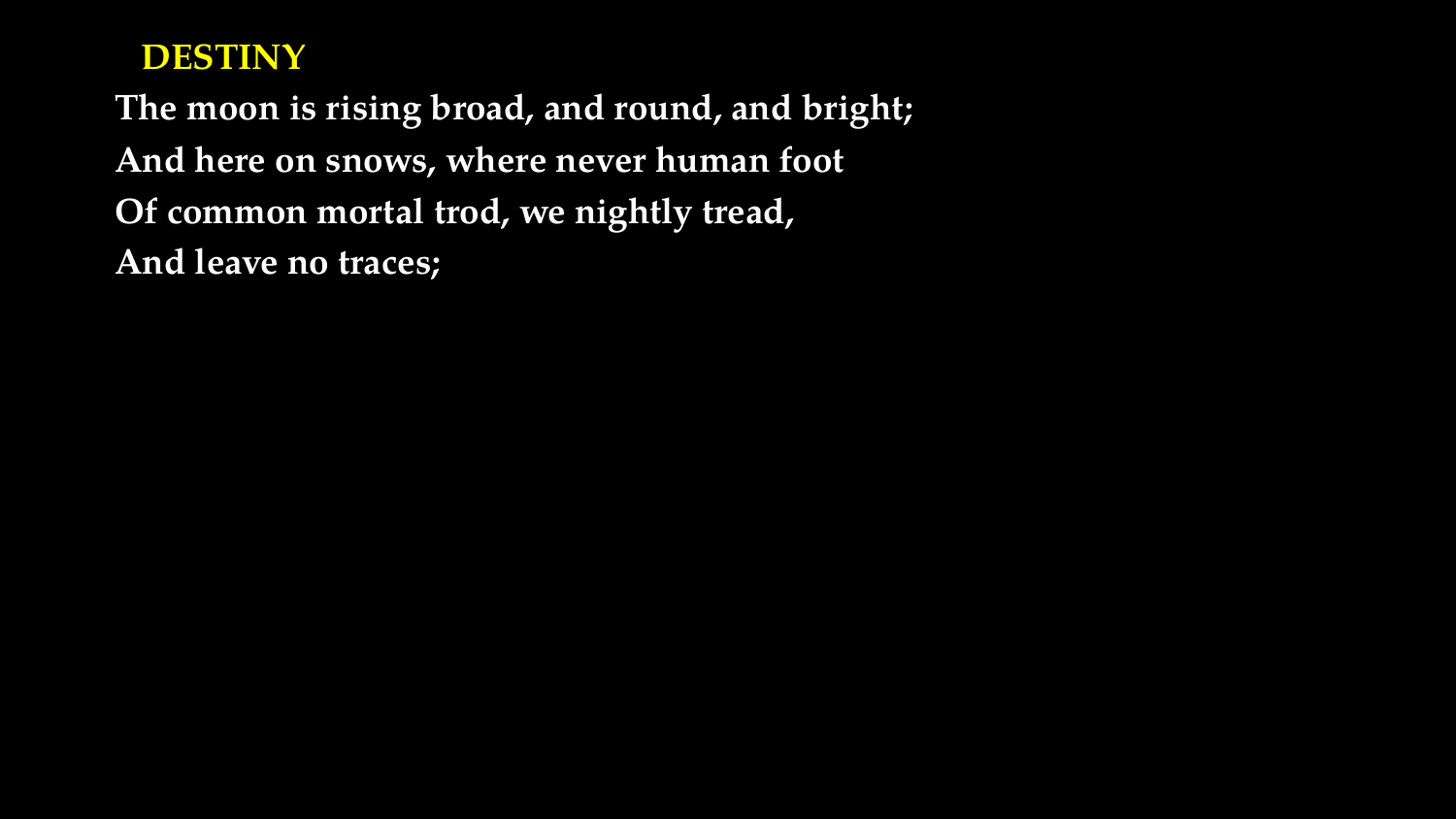

# DESTINY The moon is rising broad, and round, and bright; And here on snows, where never human foot Of common mortal trod, we nightly tread, And leave no traces;